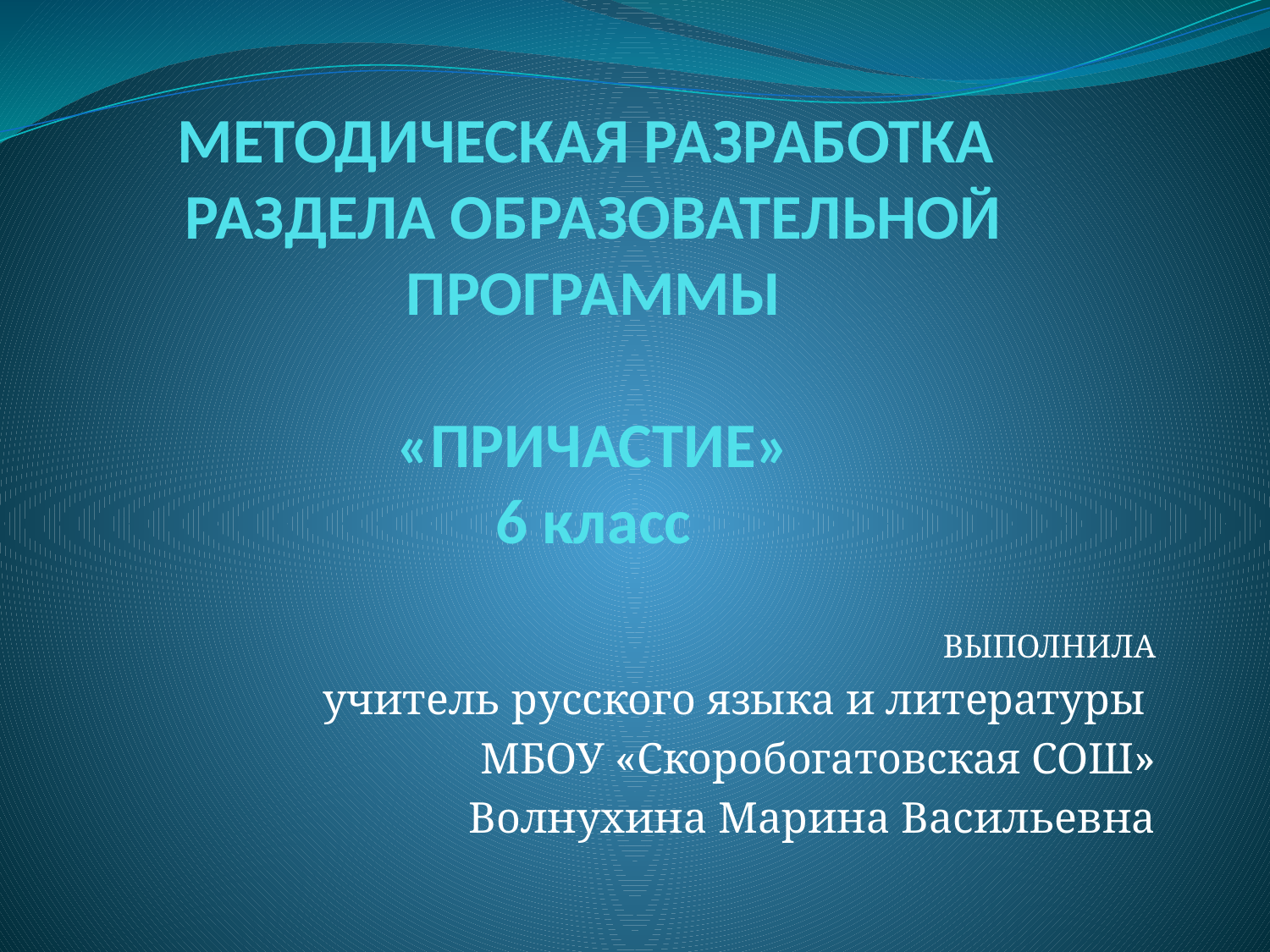

# МЕТОДИЧЕСКАЯ РАЗРАБОТКА  РАЗДЕЛА ОБРАЗОВАТЕЛЬНОЙ ПРОГРАММЫ «ПРИЧАСТИЕ» 6 класс

ВЫПОЛНИЛА
учитель русского языка и литературы
МБОУ «Скоробогатовская СОШ»
Волнухина Марина Васильевна